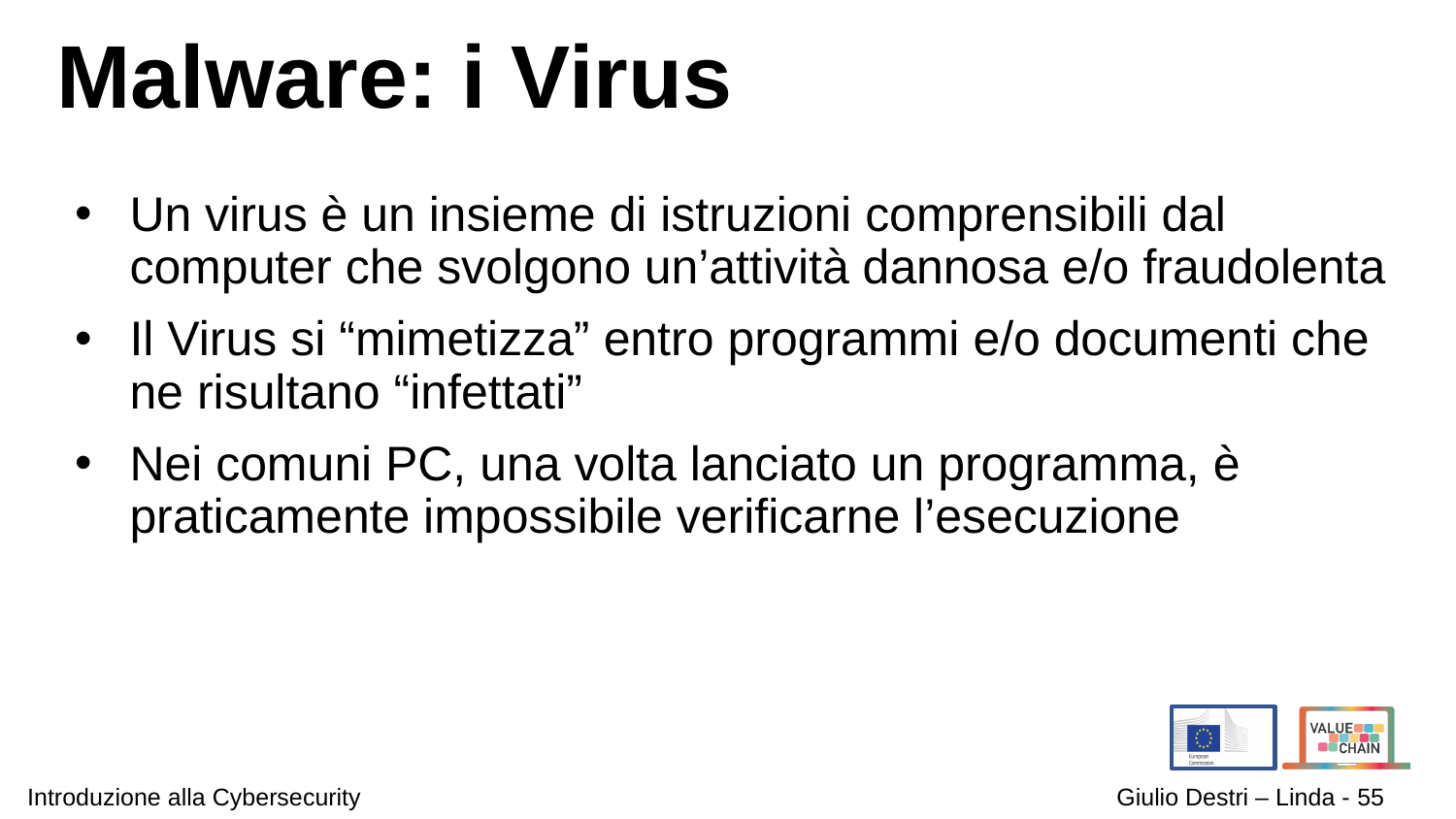

# Malware: i Virus
Un virus è un insieme di istruzioni comprensibili dal computer che svolgono un’attività dannosa e/o fraudolenta
Il Virus si “mimetizza” entro programmi e/o documenti che ne risultano “infettati”
Nei comuni PC, una volta lanciato un programma, è praticamente impossibile verificarne l’esecuzione